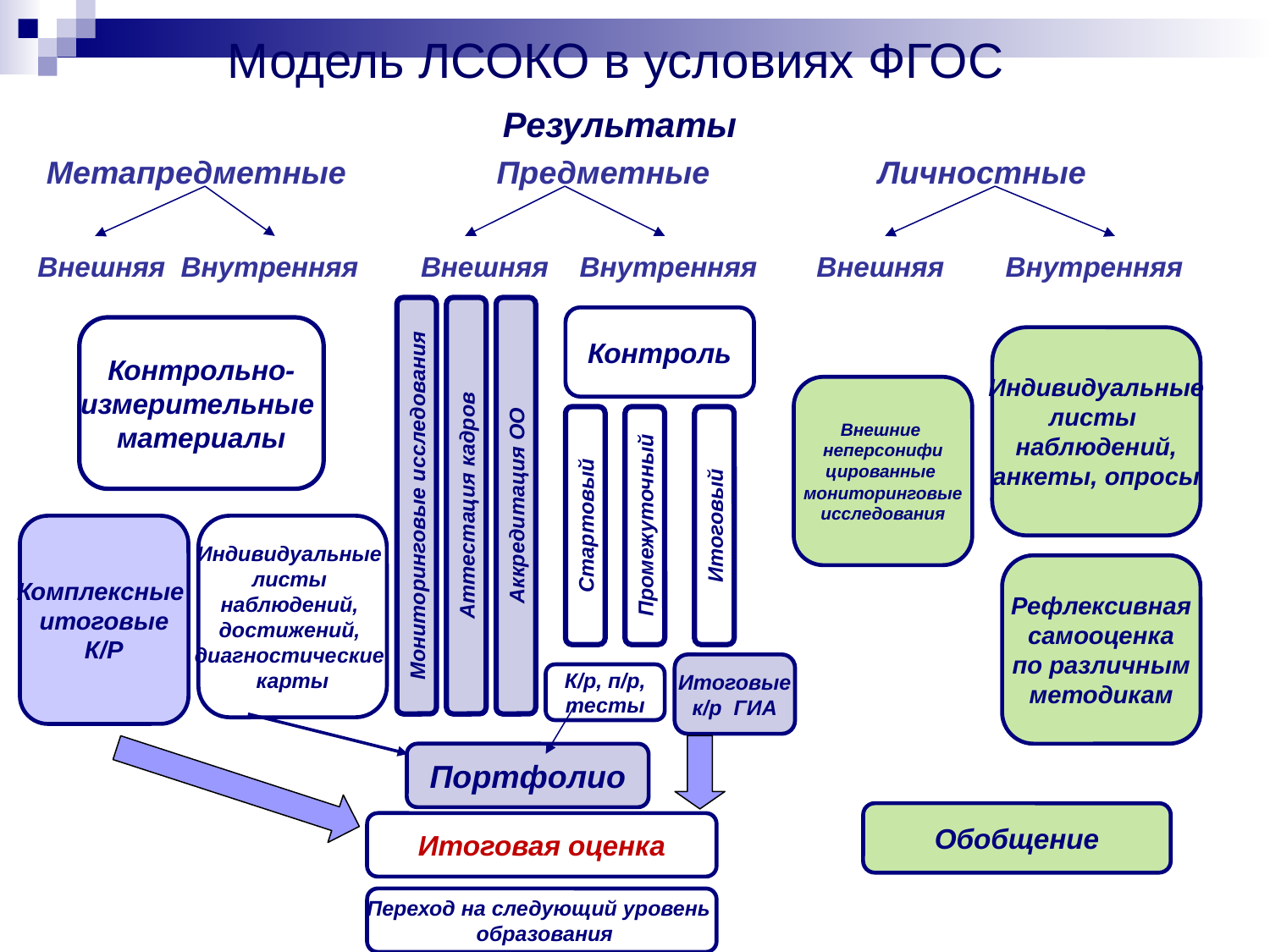

# Модель ЛСОКО в условиях ФГОС Результаты
 Метапредметные                 Предметные                   Личностные

Внешняя  Внутренняя        Внешняя    Внутренняя      Внешняя       Внутренняя

Мониторинговые исследования
Аттестация кадров
Аккредитация ОО
Контроль
Контрольно-
измерительные
материалы
Индивидуальные
листы
наблюдений,
анкеты, опросы
Внешние
неперсонифи
цированные
мониторинговые
исследования
Стартовый
Промежуточный
Итоговый
Комплексные
итоговые
К/Р
Индивидуальные
листы
наблюдений,
достижений,
диагностические
карты
Рефлексивная
самооценка
по различным
методикам
Итоговые
к/р  ГИА
К/р, п/р,
тесты

Портфолио

Обобщение
Итоговая оценка
Переход на следующий уровень
 образования